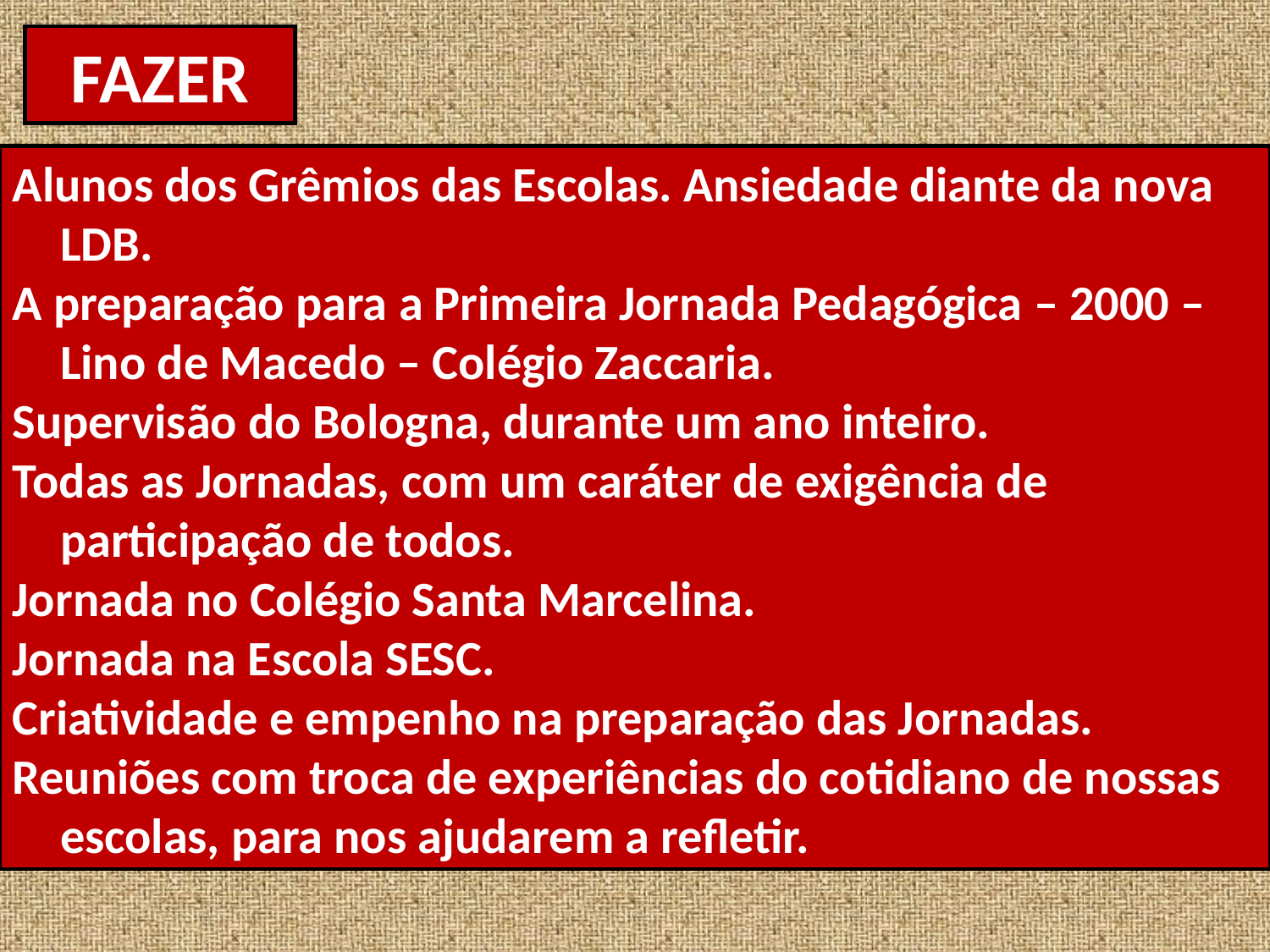

FAZER
Alunos dos Grêmios das Escolas. Ansiedade diante da nova LDB.
A preparação para a Primeira Jornada Pedagógica – 2000 – Lino de Macedo – Colégio Zaccaria.
Supervisão do Bologna, durante um ano inteiro.
Todas as Jornadas, com um caráter de exigência de participação de todos.
Jornada no Colégio Santa Marcelina.
Jornada na Escola SESC.
Criatividade e empenho na preparação das Jornadas.
Reuniões com troca de experiências do cotidiano de nossas escolas, para nos ajudarem a refletir.